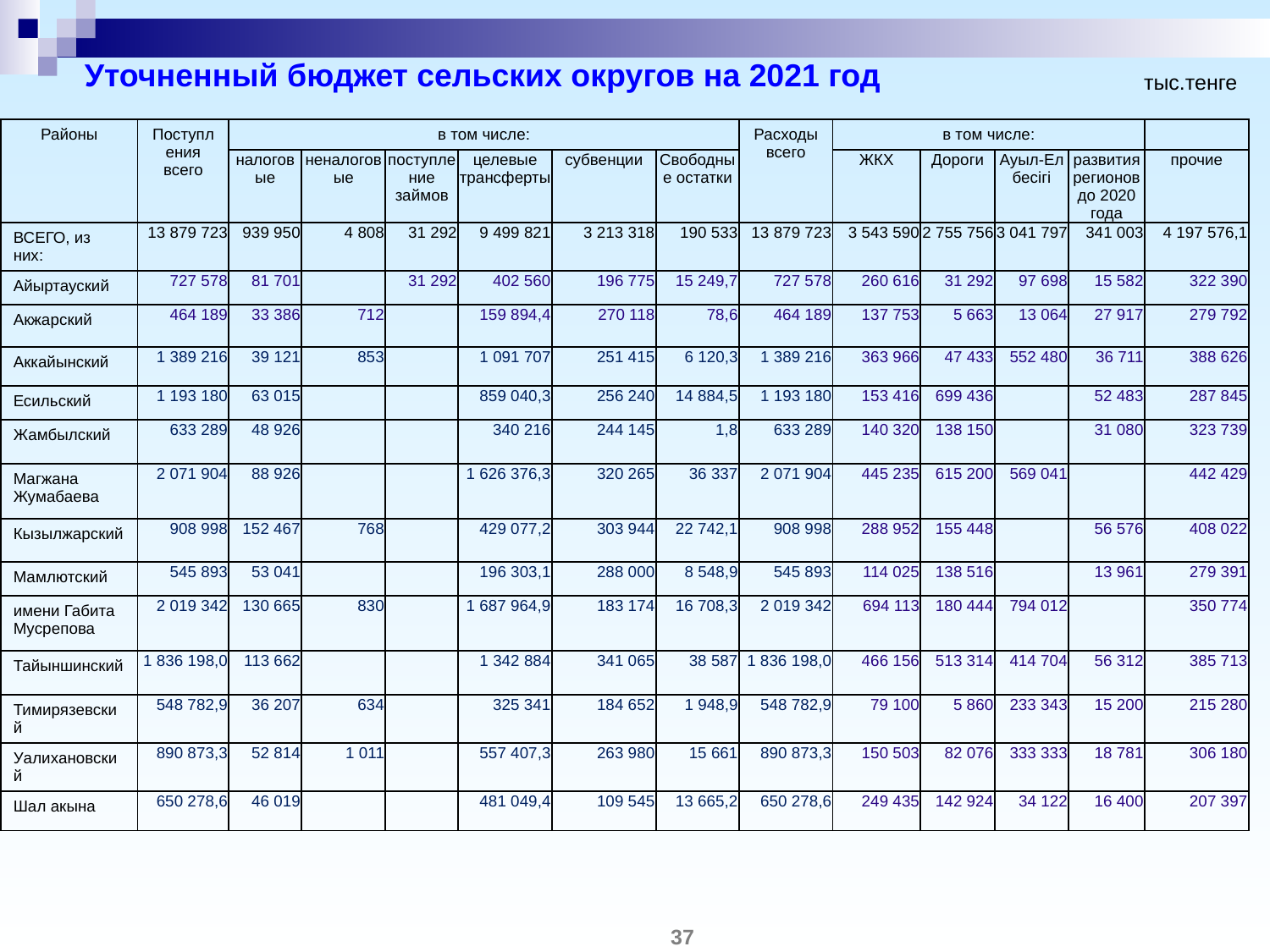

# Уточненный бюджет сельских округов на 2021 год
тыс.тенге
| Районы | Поступления всего | в том числе: |  |  |  |  |  | Расходы всего | в том числе: |  |  |  |  |
| --- | --- | --- | --- | --- | --- | --- | --- | --- | --- | --- | --- | --- | --- |
|  |  | налоговые | неналоговые | поступление займов | целевые трансферты | субвенции | Свободные остатки |  | ЖКХ | Дороги | Ауыл-Ел бесігі | развития регионов до 2020 года | прочие |
| ВСЕГО, из них: | 13 879 723 | 939 950 | 4 808 | 31 292 | 9 499 821 | 3 213 318 | 190 533 | 13 879 723 | 3 543 590 | 2 755 756 | 3 041 797 | 341 003 | 4 197 576,1 |
| Айыртауский | 727 578 | 81 701 |  | 31 292 | 402 560 | 196 775 | 15 249,7 | 727 578 | 260 616 | 31 292 | 97 698 | 15 582 | 322 390 |
| Акжарский | 464 189 | 33 386 | 712 |  | 159 894,4 | 270 118 | 78,6 | 464 189 | 137 753 | 5 663 | 13 064 | 27 917 | 279 792 |
| Аккайынский | 1 389 216 | 39 121 | 853 |  | 1 091 707 | 251 415 | 6 120,3 | 1 389 216 | 363 966 | 47 433 | 552 480 | 36 711 | 388 626 |
| Есильский | 1 193 180 | 63 015 |  |  | 859 040,3 | 256 240 | 14 884,5 | 1 193 180 | 153 416 | 699 436 |  | 52 483 | 287 845 |
| Жамбылский | 633 289 | 48 926 |  |  | 340 216 | 244 145 | 1,8 | 633 289 | 140 320 | 138 150 |  | 31 080 | 323 739 |
| Магжана Жумабаева | 2 071 904 | 88 926 |  |  | 1 626 376,3 | 320 265 | 36 337 | 2 071 904 | 445 235 | 615 200 | 569 041 |  | 442 429 |
| Кызылжарский | 908 998 | 152 467 | 768 |  | 429 077,2 | 303 944 | 22 742,1 | 908 998 | 288 952 | 155 448 |  | 56 576 | 408 022 |
| Мамлютский | 545 893 | 53 041 |  |  | 196 303,1 | 288 000 | 8 548,9 | 545 893 | 114 025 | 138 516 |  | 13 961 | 279 391 |
| имени Габита Мусрепова | 2 019 342 | 130 665 | 830 |  | 1 687 964,9 | 183 174 | 16 708,3 | 2 019 342 | 694 113 | 180 444 | 794 012 |  | 350 774 |
| Тайыншинский | 1 836 198,0 | 113 662 |  |  | 1 342 884 | 341 065 | 38 587 | 1 836 198,0 | 466 156 | 513 314 | 414 704 | 56 312 | 385 713 |
| Тимирязевский | 548 782,9 | 36 207 | 634 |  | 325 341 | 184 652 | 1 948,9 | 548 782,9 | 79 100 | 5 860 | 233 343 | 15 200 | 215 280 |
| Уалихановский | 890 873,3 | 52 814 | 1 011 |  | 557 407,3 | 263 980 | 15 661 | 890 873,3 | 150 503 | 82 076 | 333 333 | 18 781 | 306 180 |
| Шал акына | 650 278,6 | 46 019 |  |  | 481 049,4 | 109 545 | 13 665,2 | 650 278,6 | 249 435 | 142 924 | 34 122 | 16 400 | 207 397 |
37